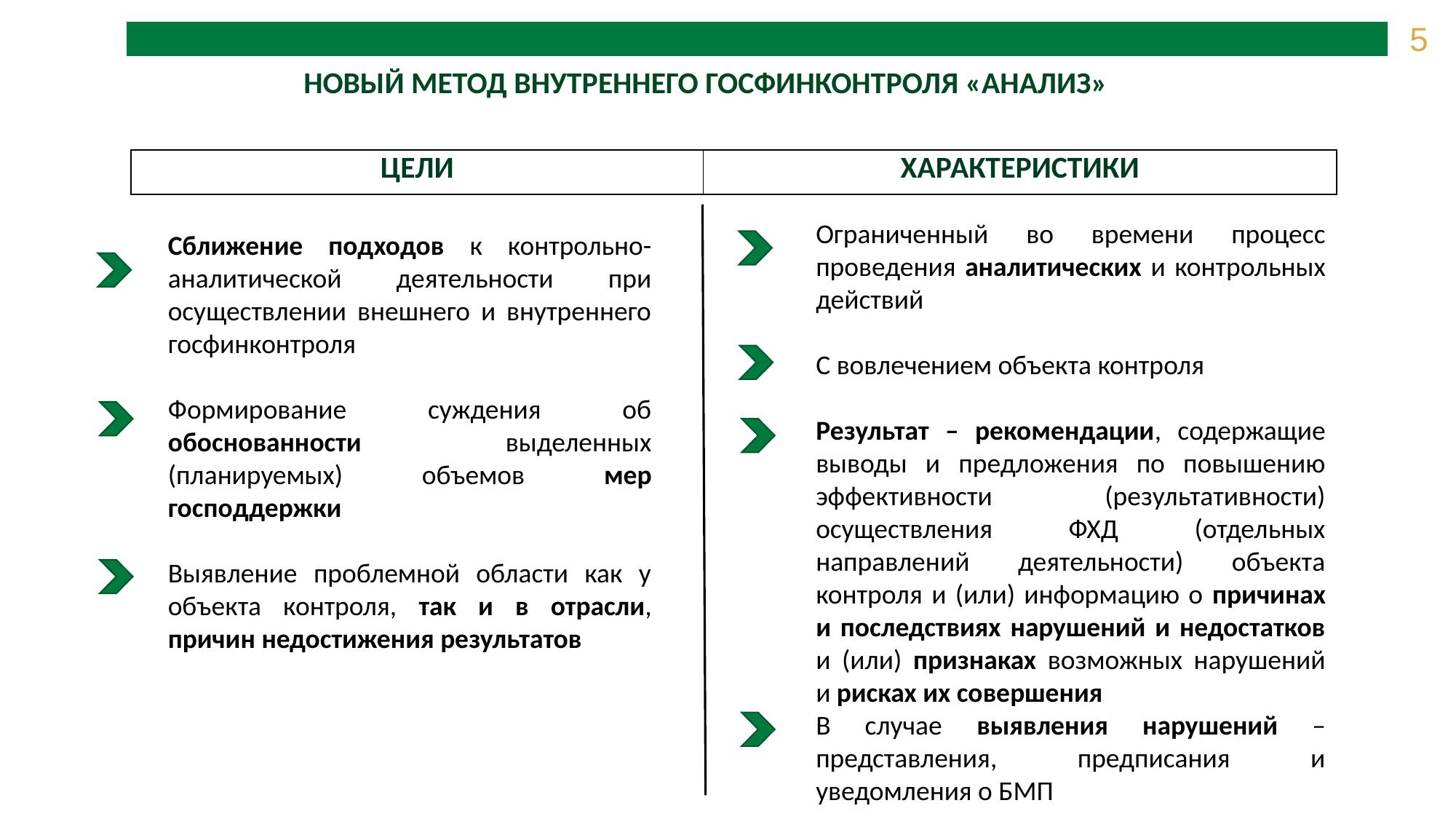

5

| НОВЫЙ МЕТОД ВНУТРЕННЕГО ГОСФИНКОНТРОЛЯ «АНАЛИЗ» |
| --- |
| ЦЕЛИ | ХАРАКТЕРИСТИКИ |
| --- | --- |
Ограниченный во времени процесс проведения аналитических и контрольных действий

С вовлечением объекта контроля

Результат – рекомендации, содержащие выводы и предложения по повышению эффективности (результативности) осуществления ФХД (отдельных направлений деятельности) объекта контроля и (или) информацию о причинах и последствиях нарушений и недостатков и (или) признаках возможных нарушений и рисках их совершения
В случае выявления нарушений – представления, предписания и уведомления о БМП
Сближение подходов к контрольно-аналитической деятельности при осуществлении внешнего и внутреннего госфинконтроля

Формирование суждения об обоснованности выделенных (планируемых) объемов мер господдержки

Выявление проблемной области как у объекта контроля, так и в отрасли, причин недостижения результатов